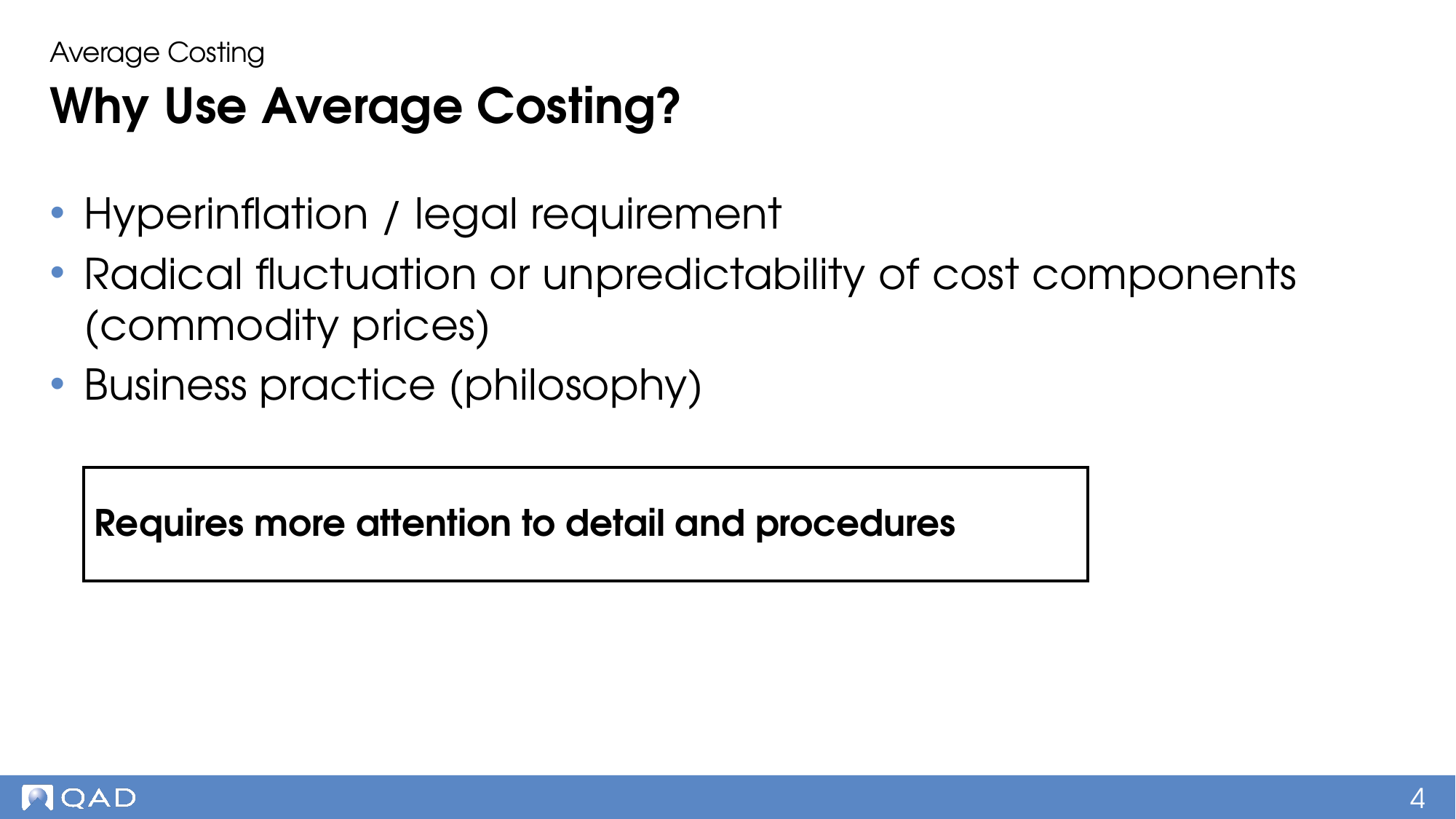

Average Costing
# Why Use Average Costing?
Hyperinflation / legal requirement
Radical fluctuation or unpredictability of cost components (commodity prices)
Business practice (philosophy)

Requires more attention to detail and procedures
4